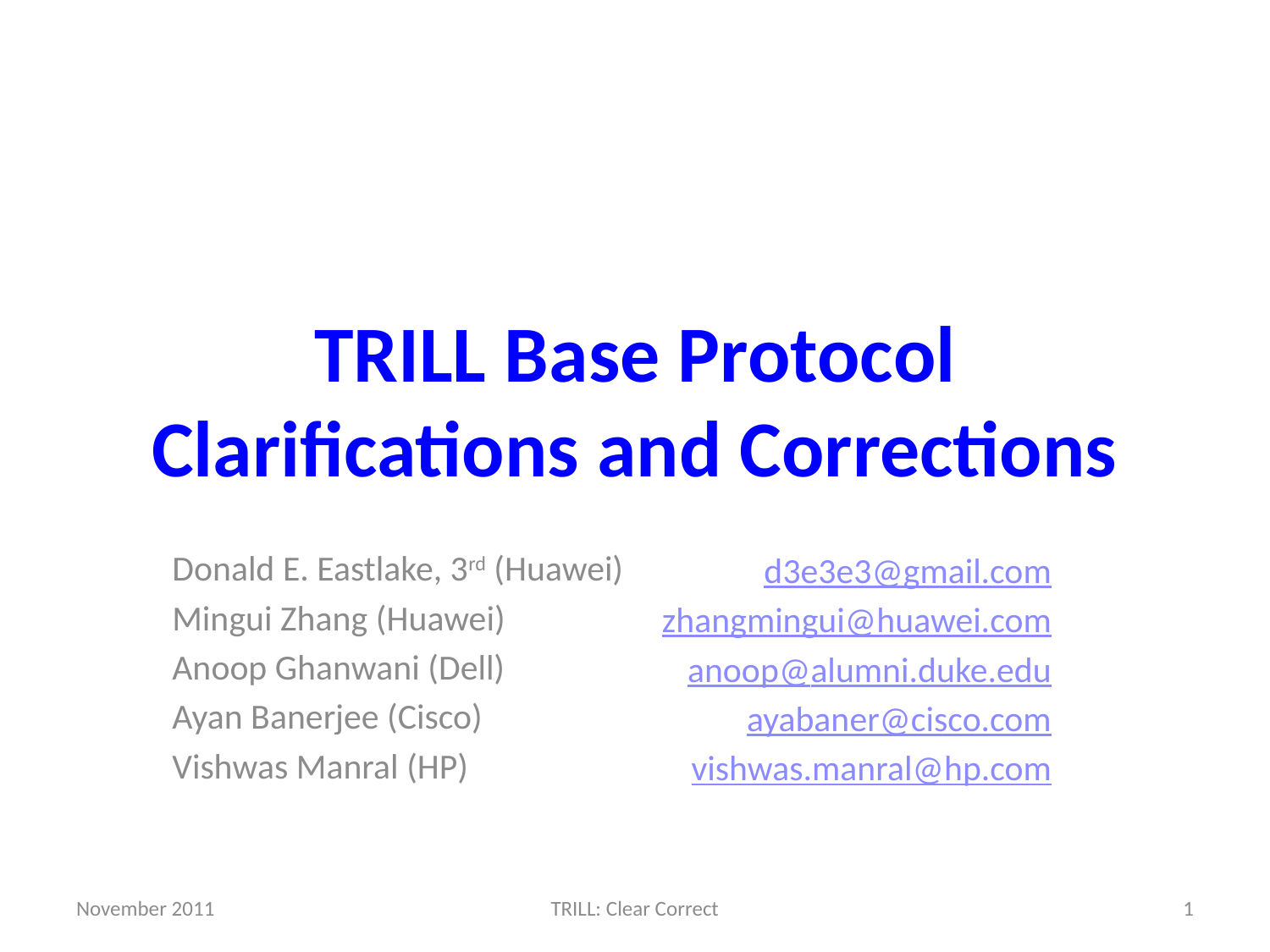

# TRILL Base Protocol Clarifications and Corrections
Donald E. Eastlake, 3rd (Huawei)
Mingui Zhang (Huawei)
Anoop Ghanwani (Dell)
Ayan Banerjee (Cisco)
Vishwas Manral (HP)
d3e3e3@gmail.com
zhangmingui@huawei.com
anoop@alumni.duke.edu
ayabaner@cisco.com
vishwas.manral@hp.com

November 2011
TRILL: Clear Correct
1